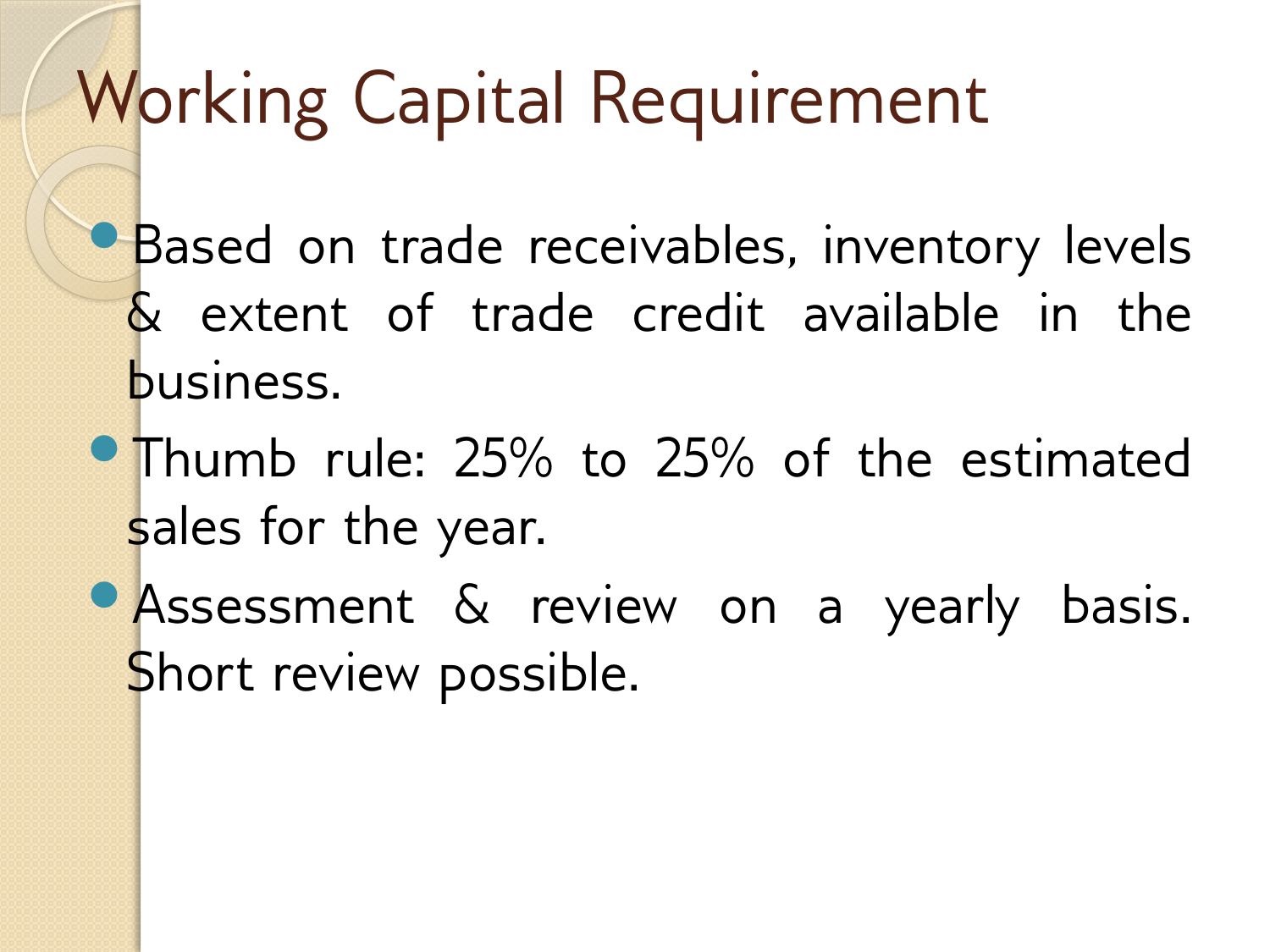

# Working Capital Requirement
Based on trade receivables, inventory levels & extent of trade credit available in the business.
Thumb rule: 25% to 25% of the estimated sales for the year.
Assessment & review on a yearly basis. Short review possible.